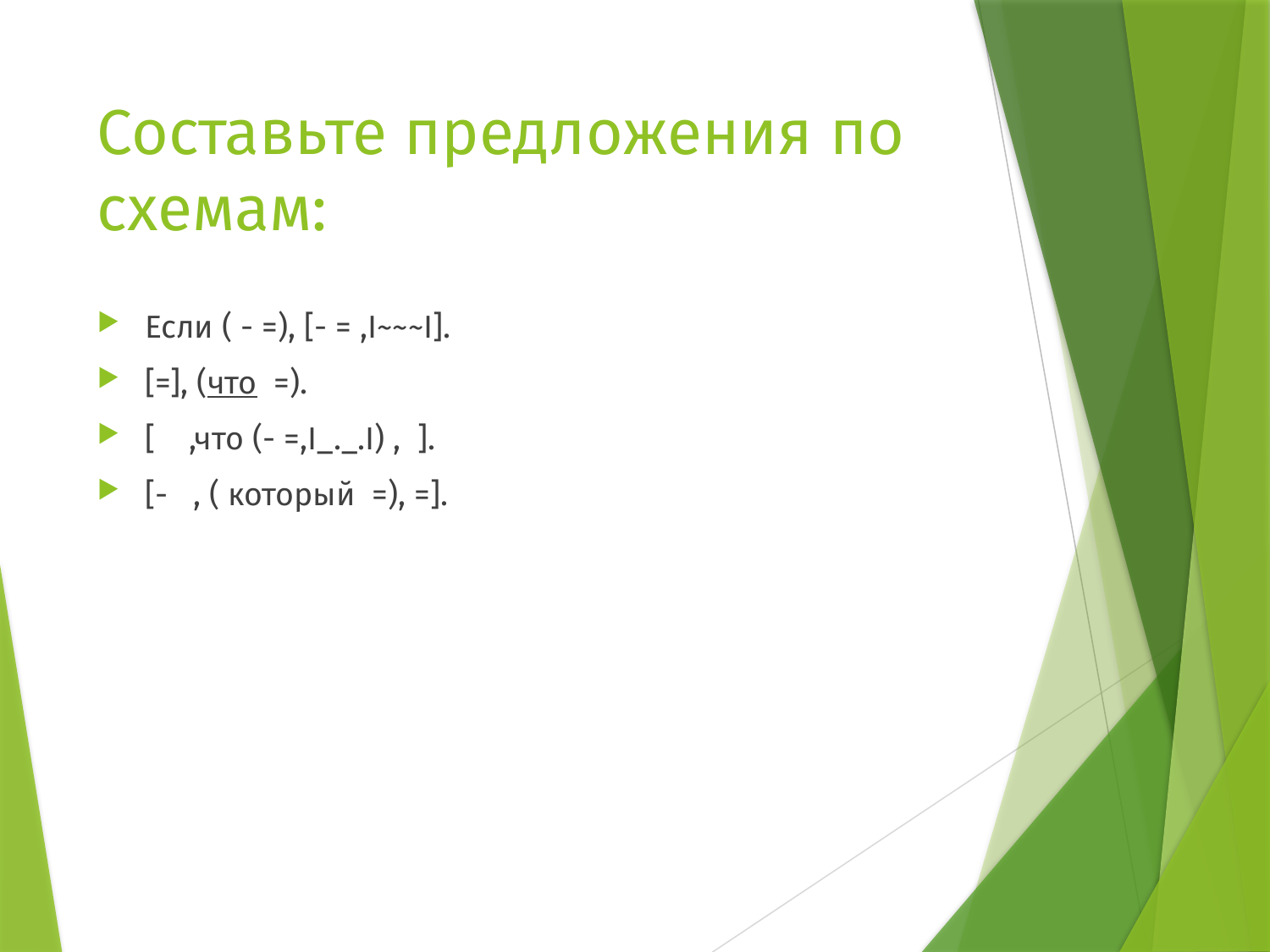

# Составьте предложения по схемам:
Если ( - =), [- = ,I~~~I].
[=], (что  =).
[    ,что (- =,I_._.I) ,  ].
[-   , ( который  =), =].